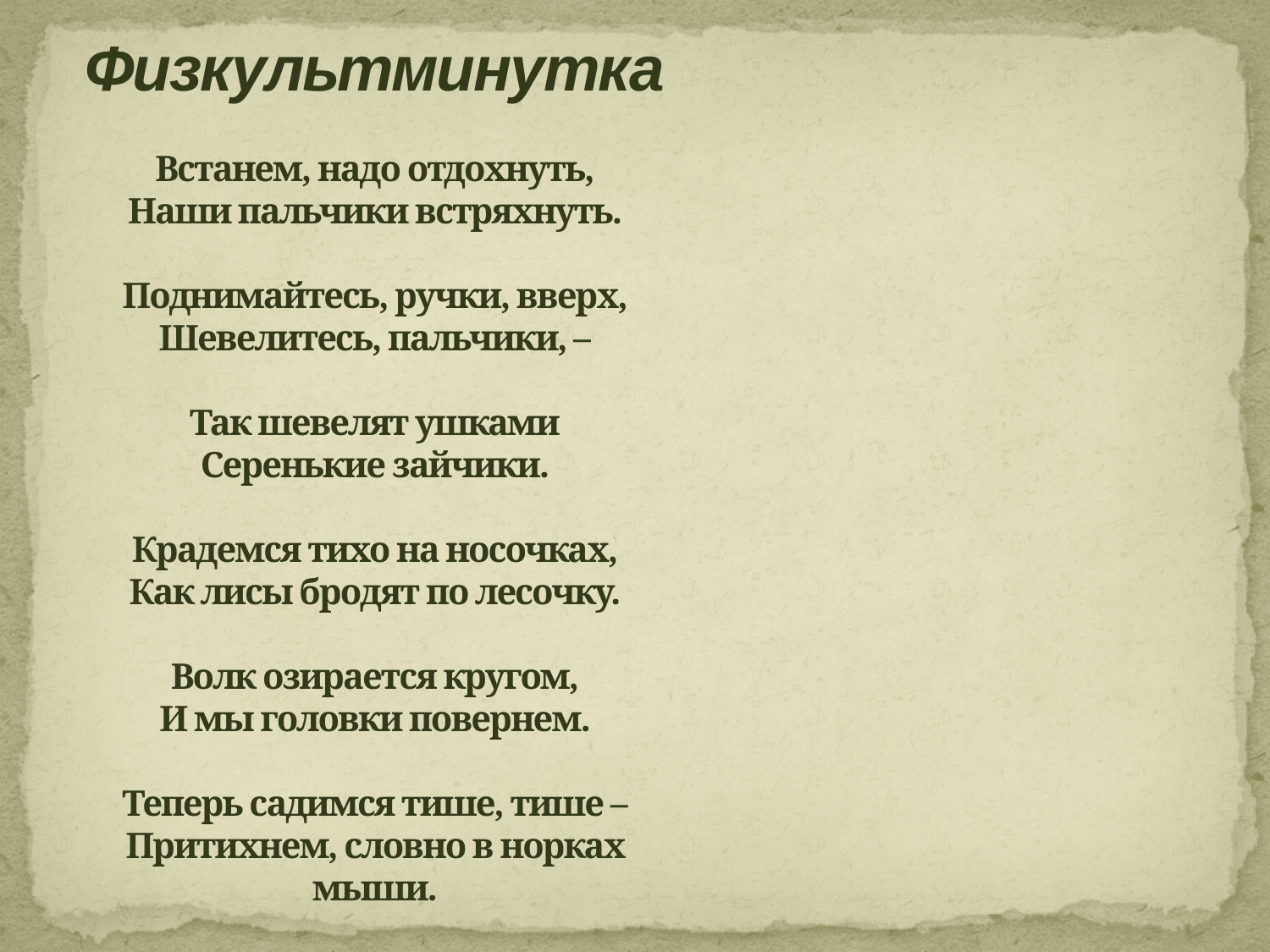

Физкультминутка
Встанем, надо отдохнуть,
Наши пальчики встряхнуть.
Поднимайтесь, ручки, вверх,
Шевелитесь, пальчики, –
Так шевелят ушками
Серенькие зайчики.
Крадемся тихо на носочках,
Как лисы бродят по лесочку.
Волк озирается кругом,
И мы головки повернем.
Теперь садимся тише, тише –
Притихнем, словно в норках мыши.